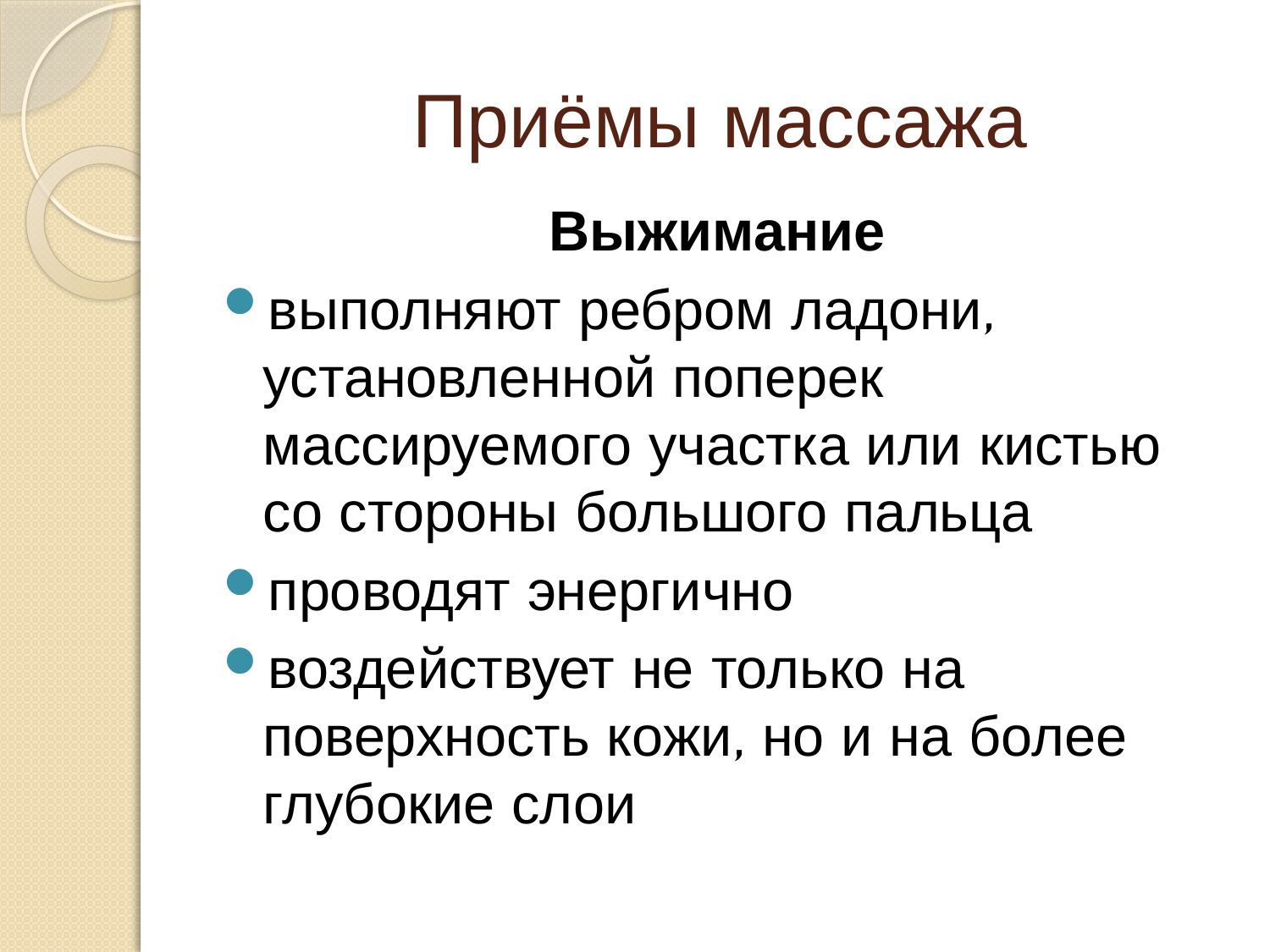

# Приёмы массажа
Выжимание
выполняют ребром ладони, установленной поперек массируемого участка или кистью со стороны большого пальца
проводят энергично
воздействует не только на поверхность кожи, но и на более глубокие слои